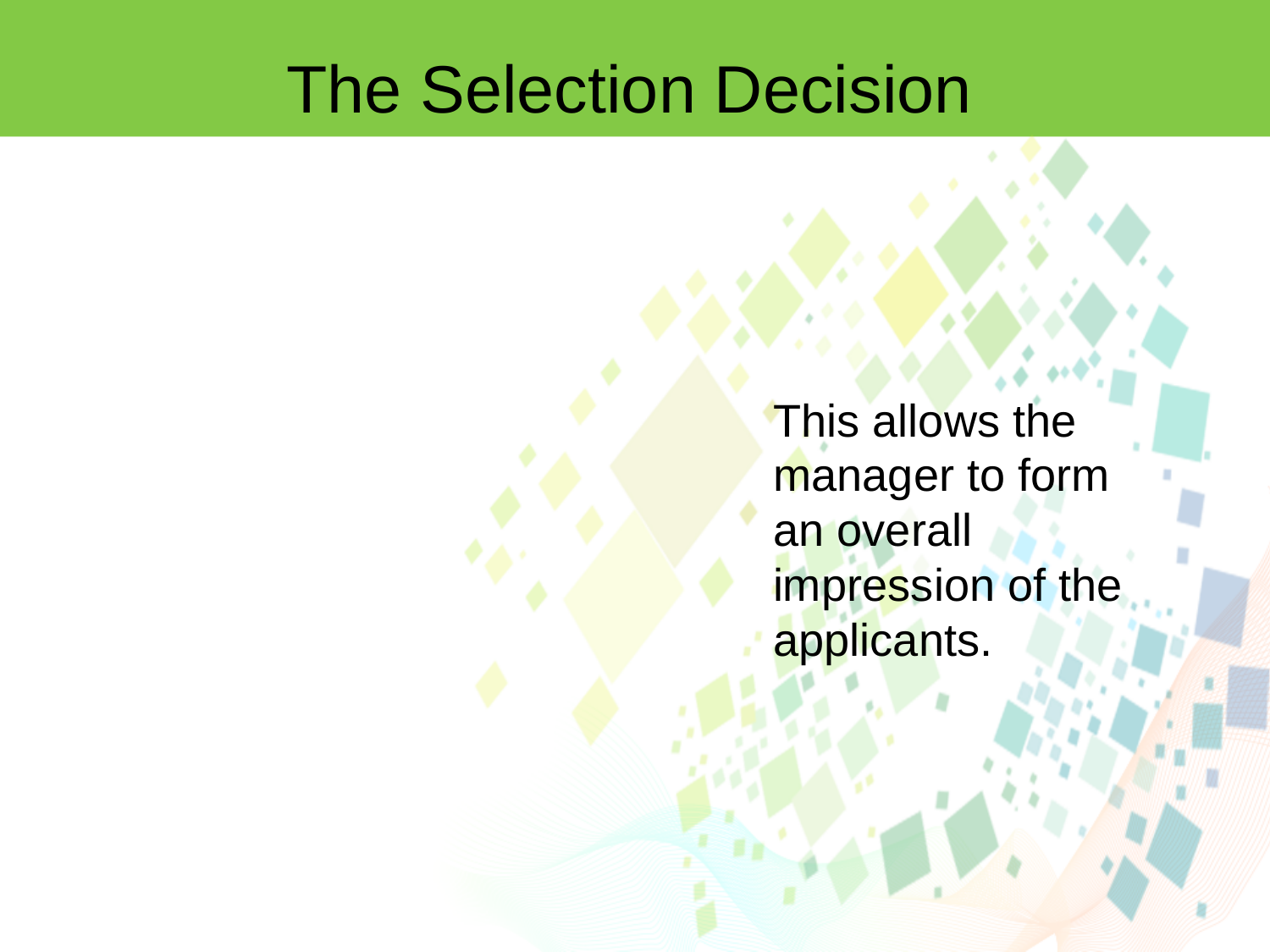

The Selection Decision
This allows the manager to form an overall impression of the applicants.